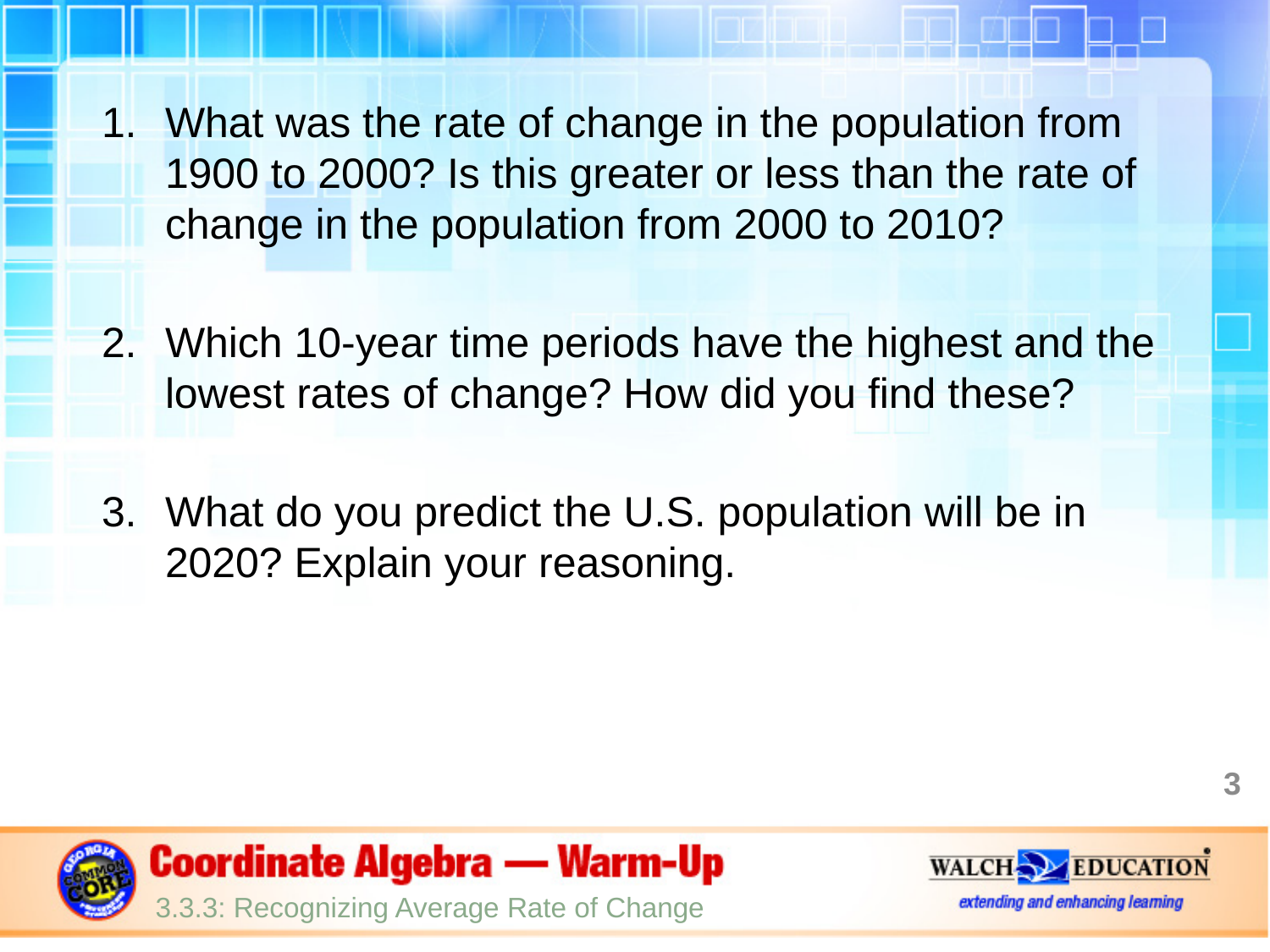

What was the rate of change in the population from 1900 to 2000? Is this greater or less than the rate of change in the population from 2000 to 2010?

Which 10-year time periods have the highest and the lowest rates of change? How did you find these?

What do you predict the U.S. population will be in 2020? Explain your reasoning.
3
3.3.3: Recognizing Average Rate of Change